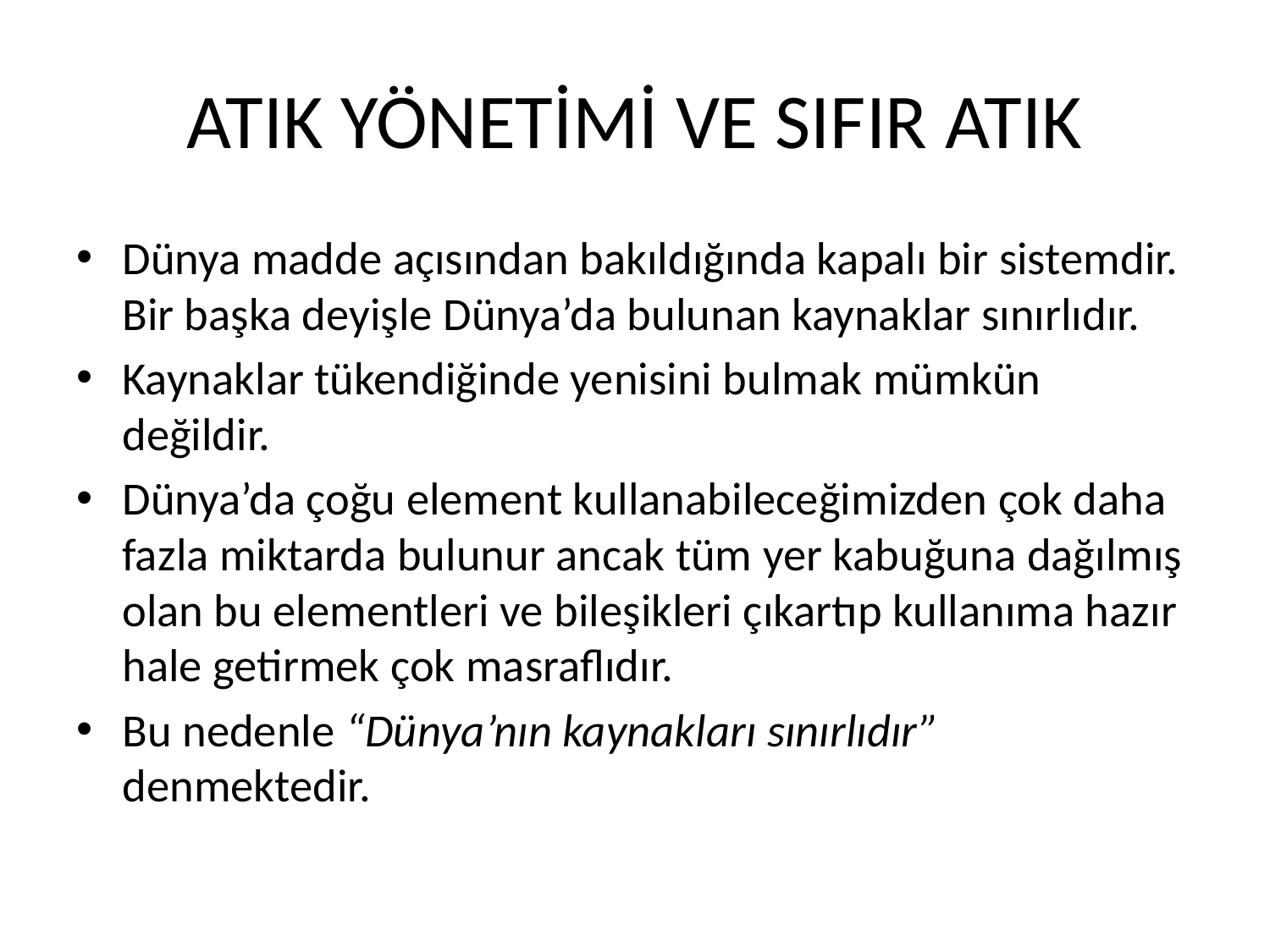

# ATIK YÖNETİMİ VE SIFIR ATIK
Dünya madde açısından bakıldığında kapalı bir sistemdir. Bir başka deyişle Dünya’da bulunan kaynaklar sınırlıdır.
Kaynaklar tükendiğinde yenisini bulmak mümkün değildir.
Dünya’da çoğu element kullanabileceğimizden çok daha fazla miktarda bulunur ancak tüm yer kabuğuna dağılmış olan bu elementleri ve bileşikleri çıkartıp kullanıma hazır hale getirmek çok masraflıdır.
Bu nedenle “Dünya’nın kaynakları sınırlıdır” denmektedir.